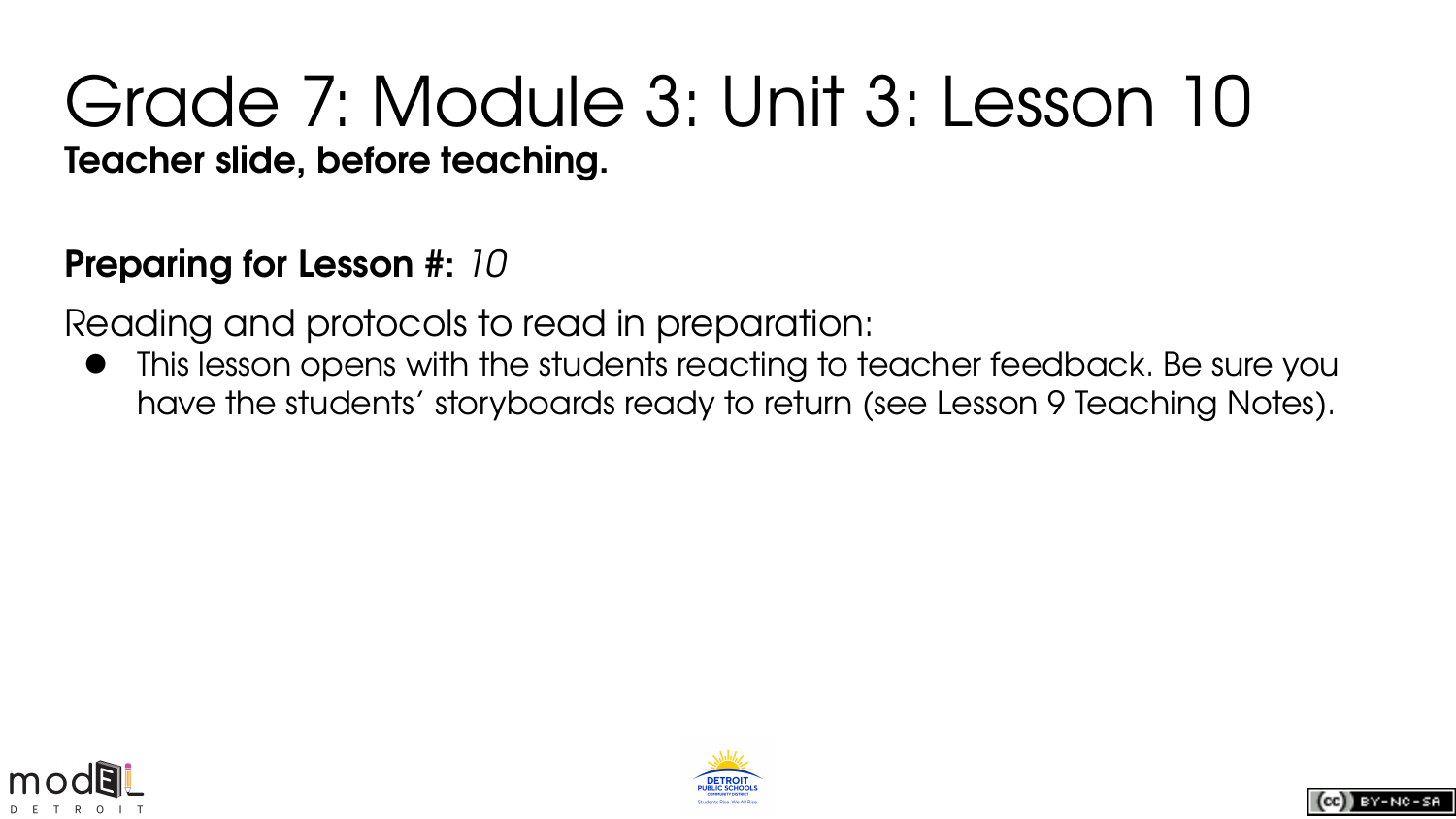

Grade 7: Module 3: Unit 3: Lesson 10
Teacher slide, before teaching.

Preparing for Lesson #: 10
Reading and protocols to read in preparation:
This lesson opens with the students reacting to teacher feedback. Be sure you have the students’ storyboards ready to return (see Lesson 9 Teaching Notes).